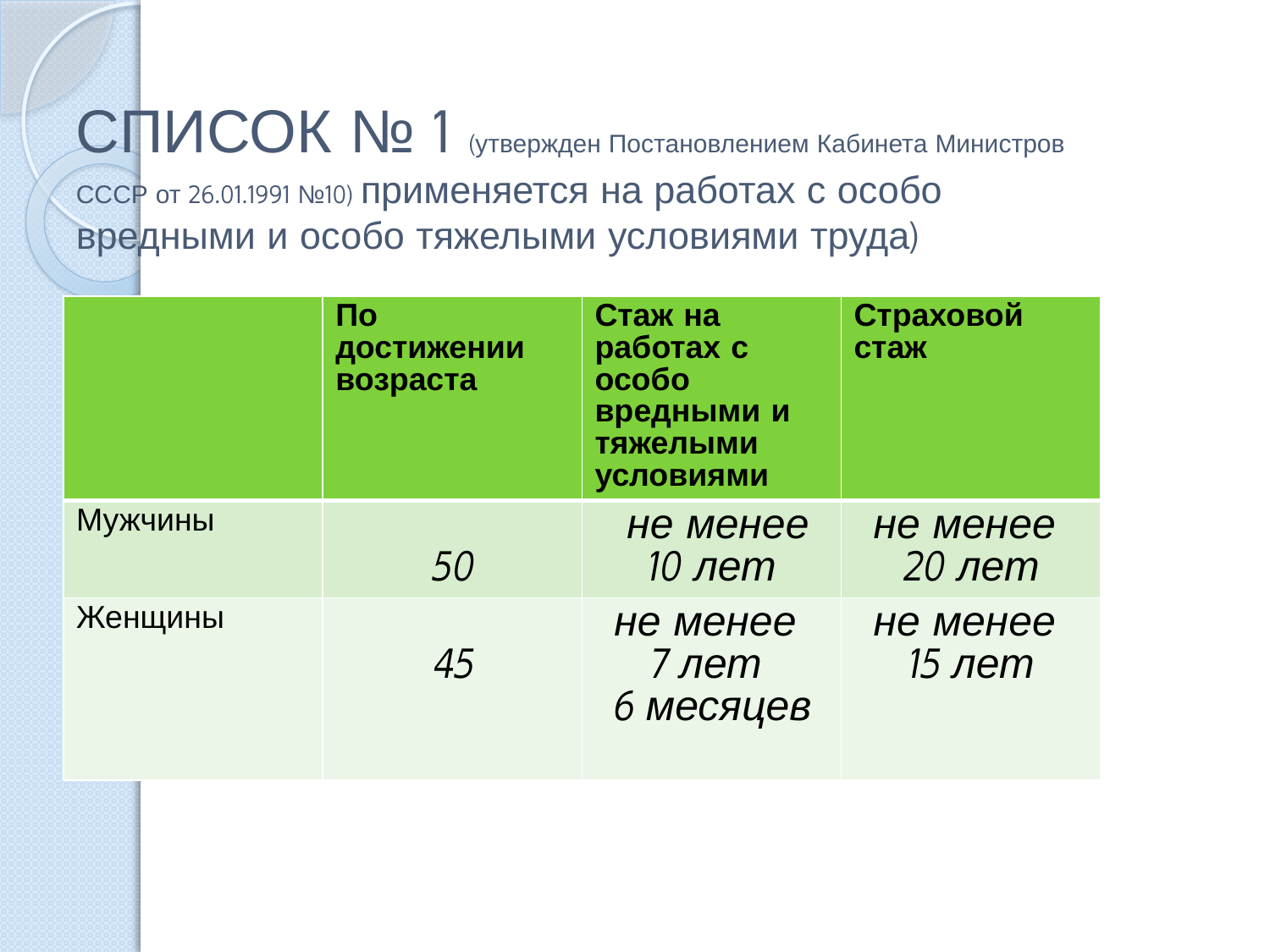

# СПИСОК № 1 (утвержден Постановлением Кабинета Министров СССР от 26.01.1991 №10) применяется на работах с особо вредными и особо тяжелыми условиями труда)
|  | По достижении возраста | Стаж на работах с особо вредными и тяжелыми условиями | Страховой стаж |
| --- | --- | --- | --- |
| Мужчины | 50 | не менее 10 лет | не менее 20 лет |
| Женщины | 45 | не менее 7 лет 6 месяцев | не менее 15 лет |